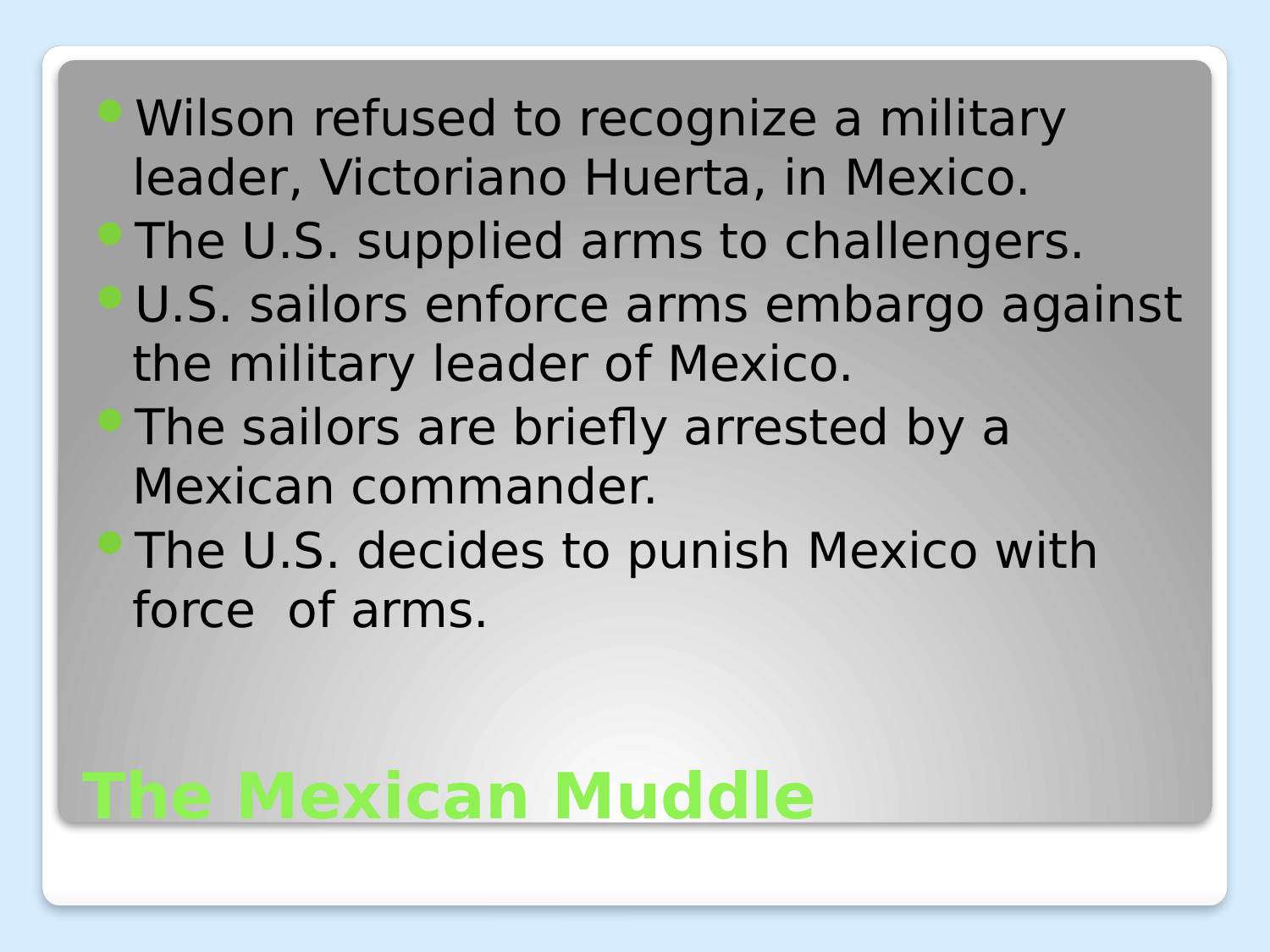

Wilson refused to recognize a military leader, Victoriano Huerta, in Mexico.
The U.S. supplied arms to challengers.
U.S. sailors enforce arms embargo against the military leader of Mexico.
The sailors are briefly arrested by a Mexican commander.
The U.S. decides to punish Mexico with force  of arms.

# The Mexican Muddle